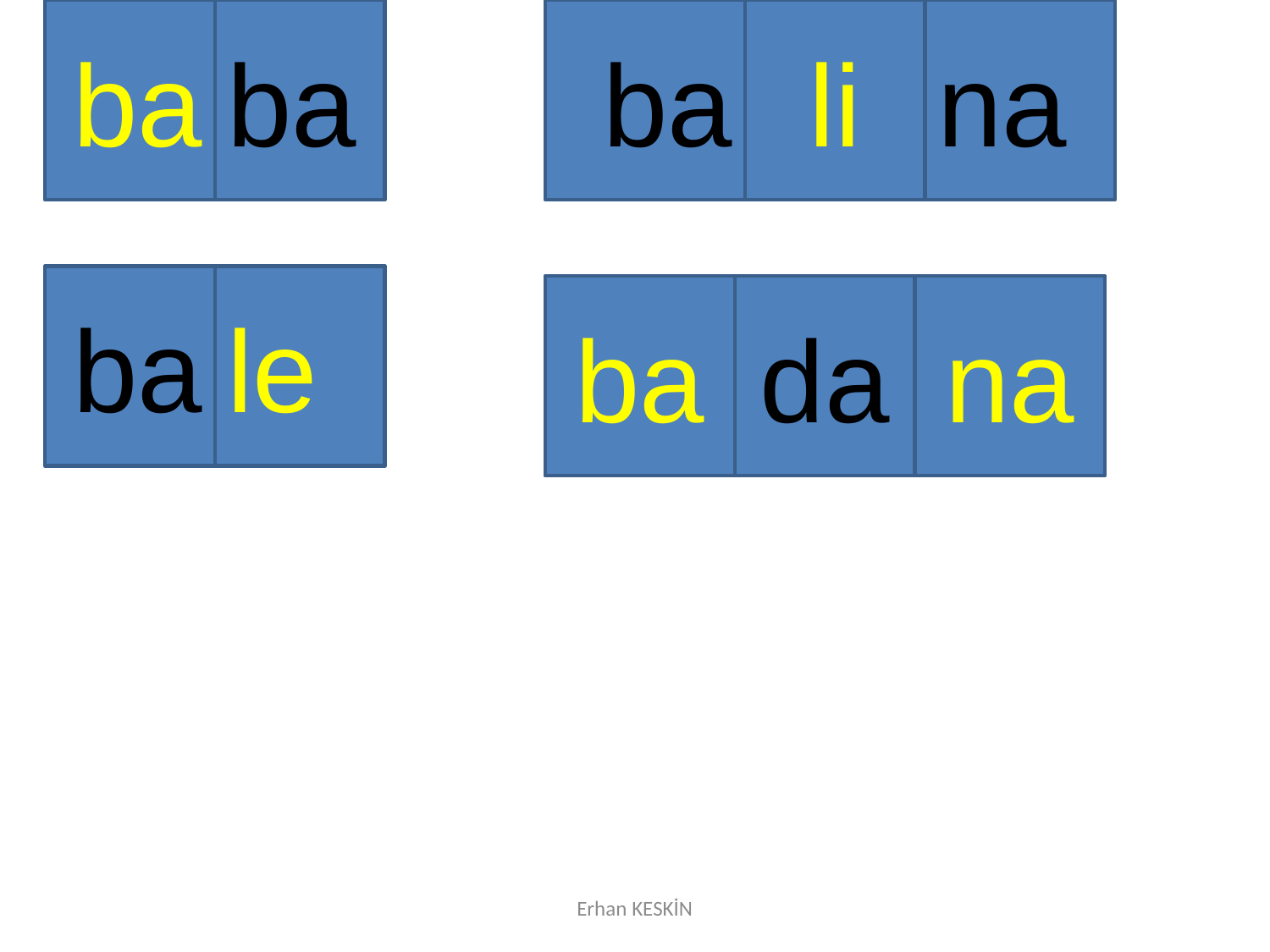

ba
ba
ba
li
na
ba
le
ba
da
na
Erhan KESKİN